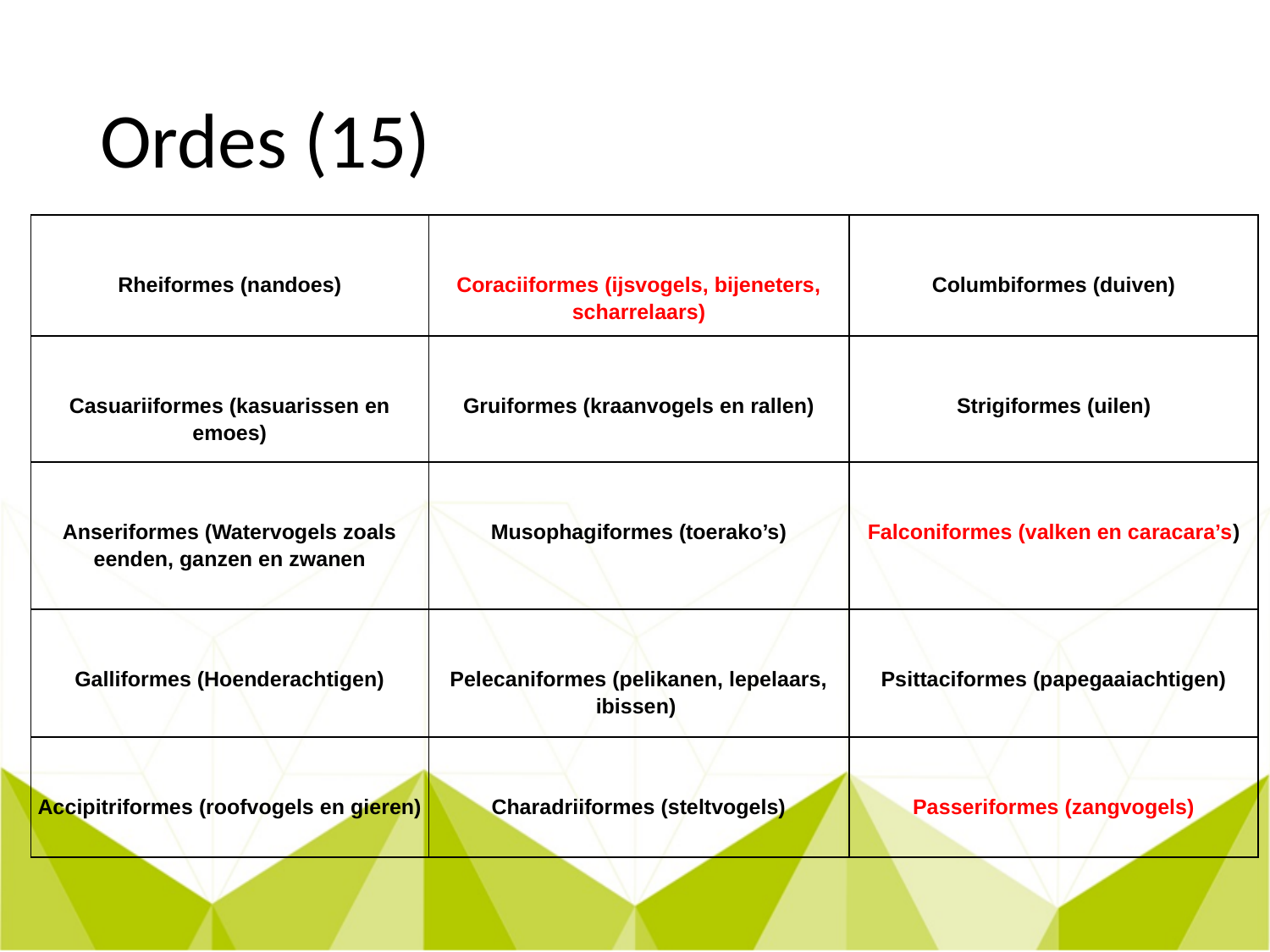

# Ordes (15)
| Rheiformes (nandoes) | Coraciiformes (ijsvogels, bijeneters, scharrelaars) | Columbiformes (duiven) |
| --- | --- | --- |
| Casuariiformes (kasuarissen en emoes) | Gruiformes (kraanvogels en rallen) | Strigiformes (uilen) |
| Anseriformes (Watervogels zoals eenden, ganzen en zwanen | Musophagiformes (toerako’s) | Falconiformes (valken en caracara’s) |
| Galliformes (Hoenderachtigen) | Pelecaniformes (pelikanen, lepelaars, ibissen) | Psittaciformes (papegaaiachtigen) |
| Accipitriformes (roofvogels en gieren) | Charadriiformes (steltvogels) | Passeriformes (zangvogels) |